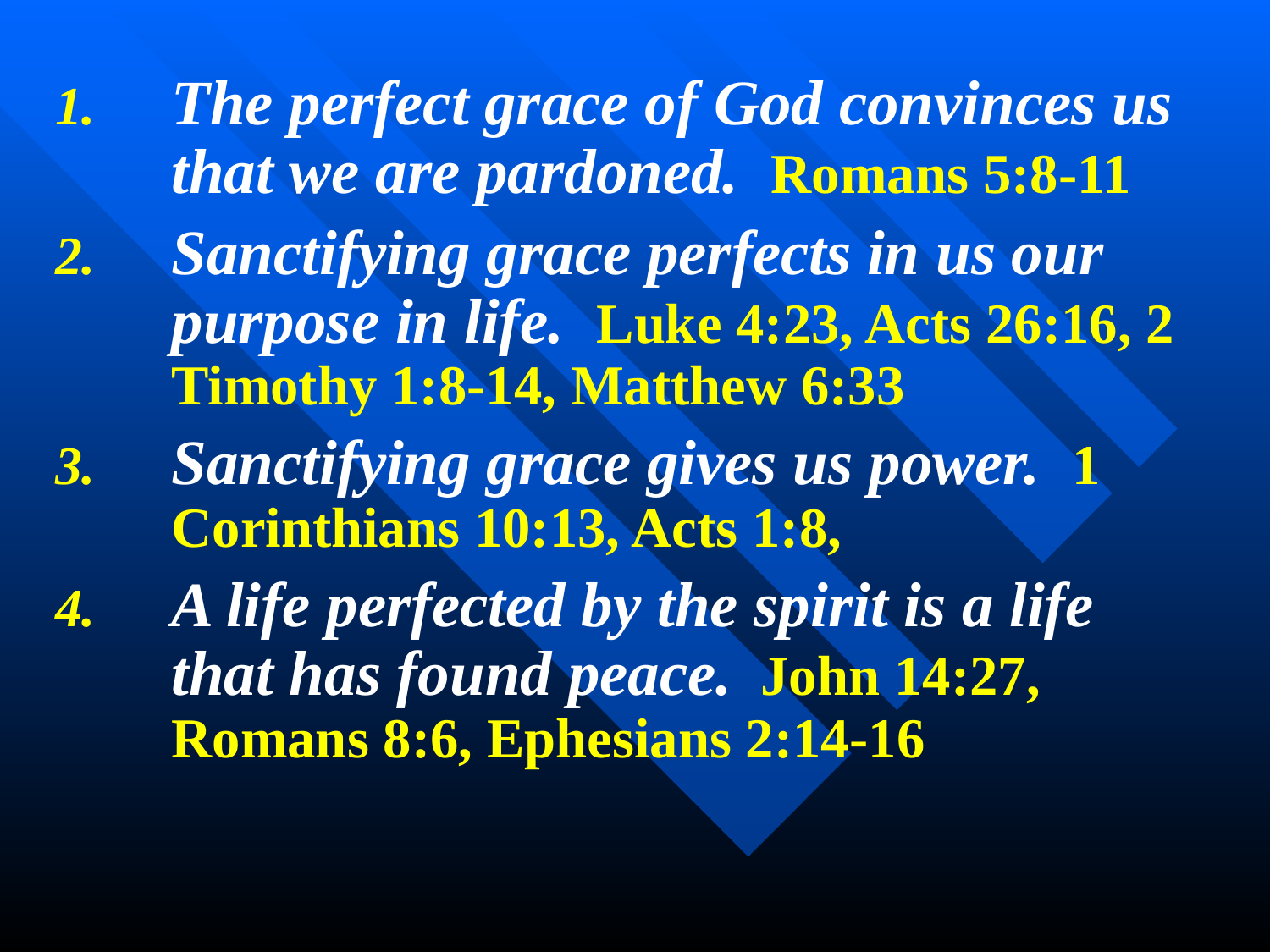

The perfect grace of God convinces us that we are pardoned.  Romans 5:8-11
Sanctifying grace perfects in us our purpose in life.  Luke 4:23, Acts 26:16, 2 Timothy 1:8-14, Matthew 6:33
Sanctifying grace gives us power.  1 Corinthians 10:13, Acts 1:8,
A life perfected by the spirit is a life that has found peace.  John 14:27, Romans 8:6, Ephesians 2:14-16